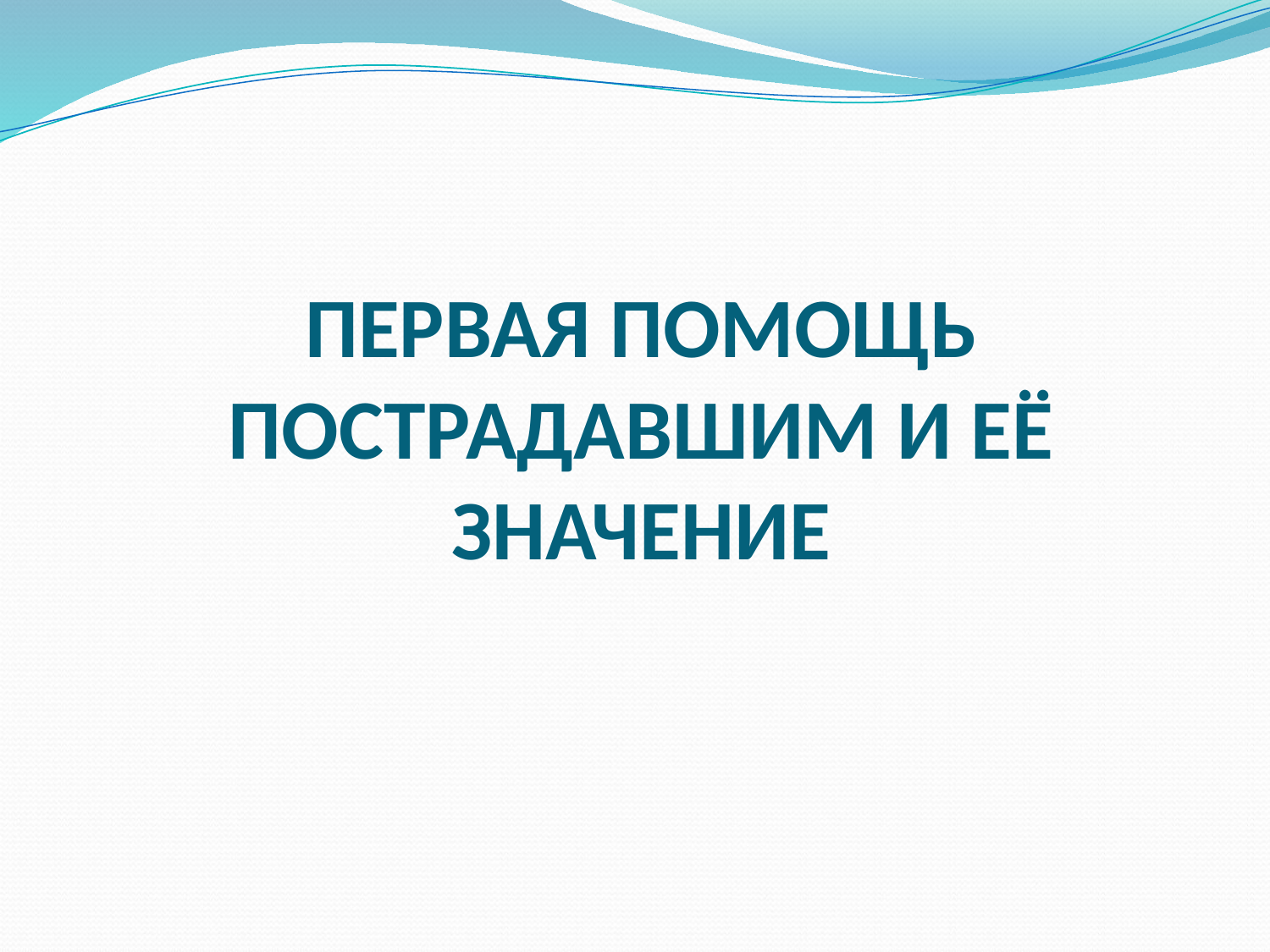

# ПЕРВАЯ ПОМОЩЬ ПОСТРАДАВШИМ И ЕЁ ЗНАЧЕНИЕ